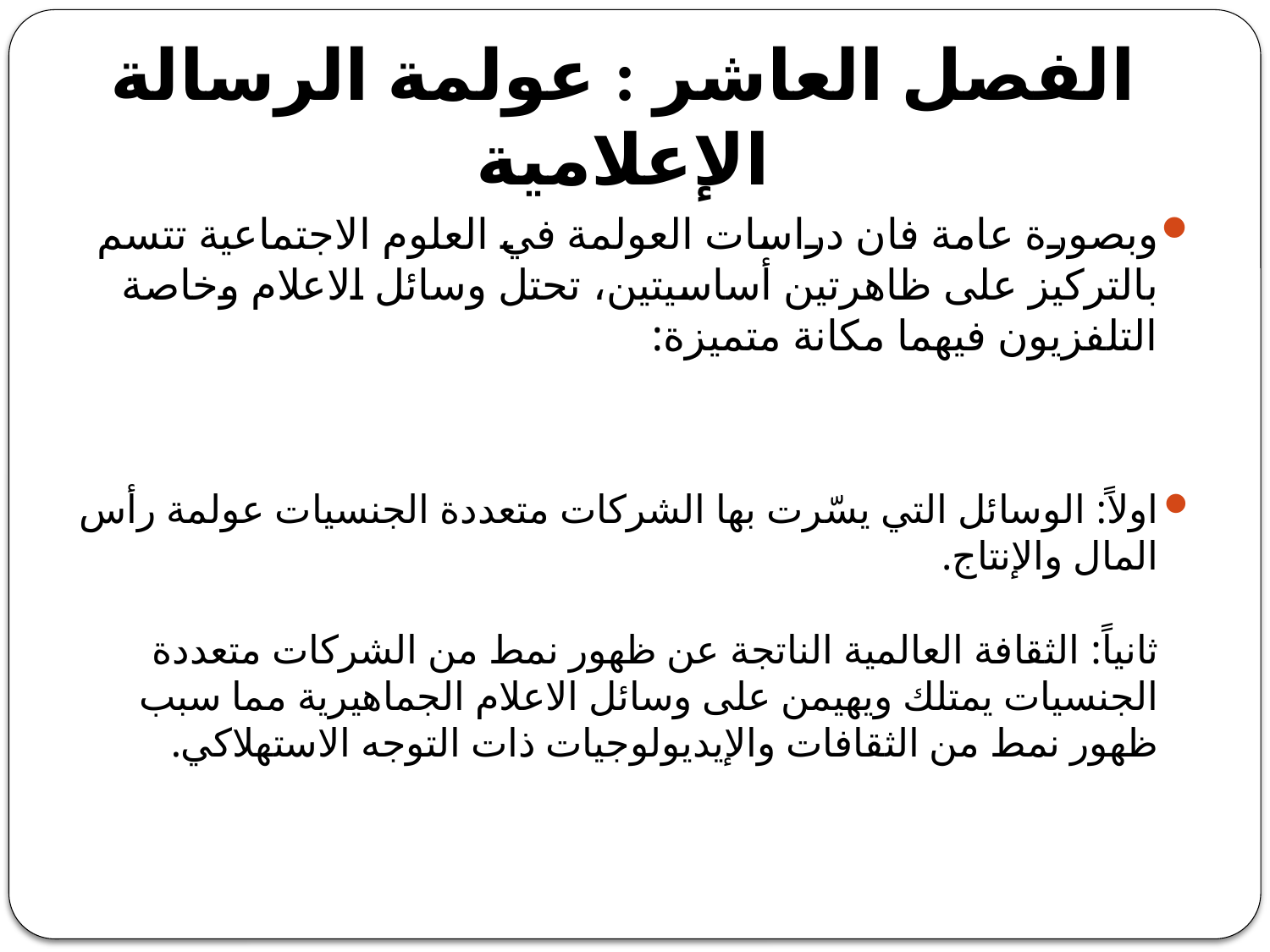

# الفصل العاشر : عولمة الرسالة الإعلامية
وبصورة عامة فان دراسات العولمة في العلوم الاجتماعية تتسم بالتركيز على ظاهرتين أساسيتين، تحتل وسائل الاعلام وخاصة التلفزيون فيهما مكانة متميزة:

اولاً: الوسائل التي يسّرت بها الشركات متعددة الجنسيات عولمة رأس المال والإنتاج.
ثانياً: الثقافة العالمية الناتجة عن ظهور نمط من الشركات متعددة الجنسيات يمتلك ويهيمن على وسائل الاعلام الجماهيرية مما سبب ظهور نمط من الثقافات والإيديولوجيات ذات التوجه الاستهلاكي.